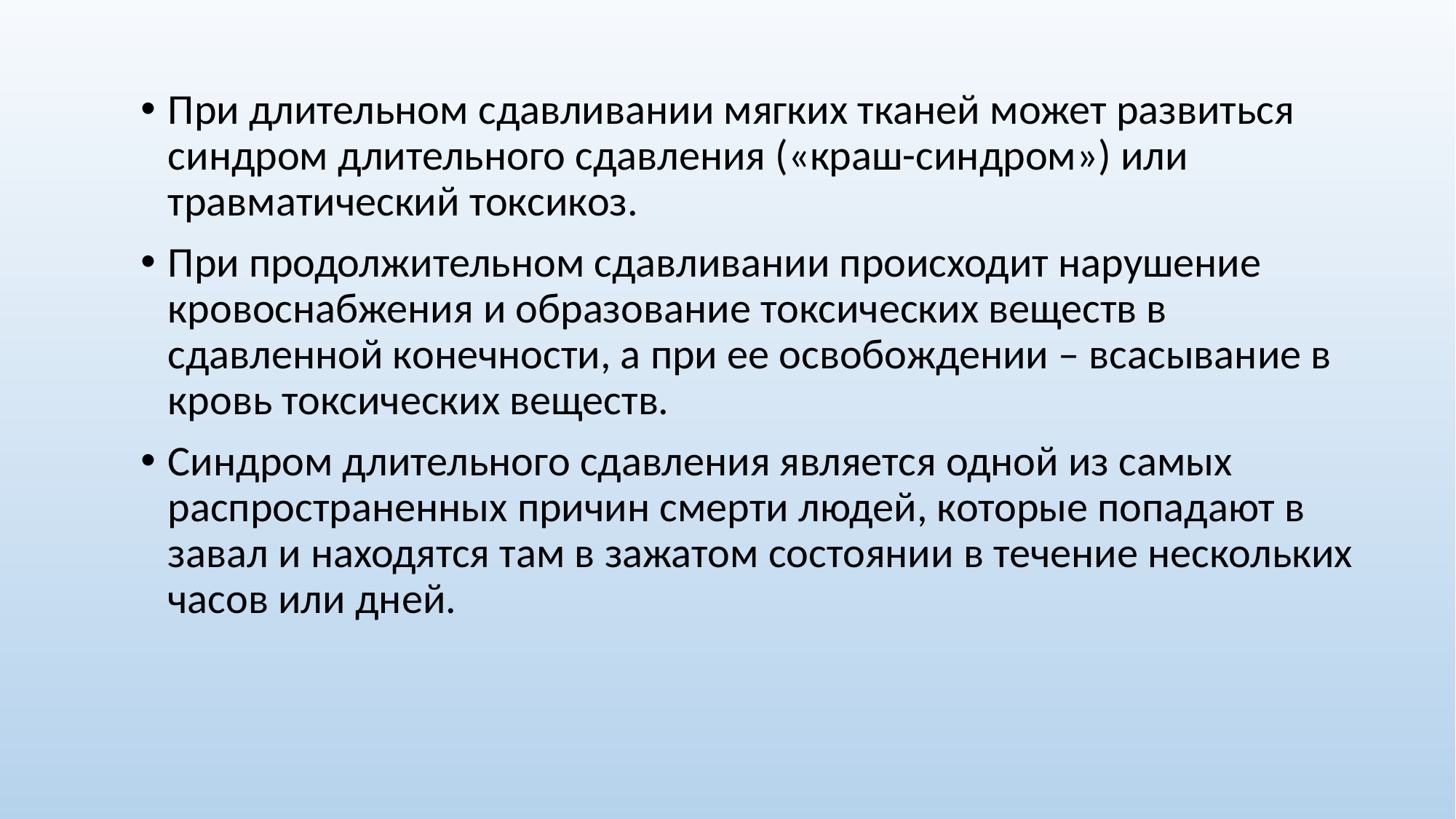

При длительном сдавливании мягких тканей может развиться синдром длительного сдавления («краш-синдром») или травматический токсикоз.
При продолжительном сдавливании происходит нарушение кровоснабжения и образование токсических веществ в сдавленной конечности, а при ее освобождении – всасывание в кровь токсических веществ.
Синдром длительного сдавления является одной из самых распространенных причин смерти людей, которые попадают в завал и находятся там в зажатом состоянии в течение нескольких часов или дней.